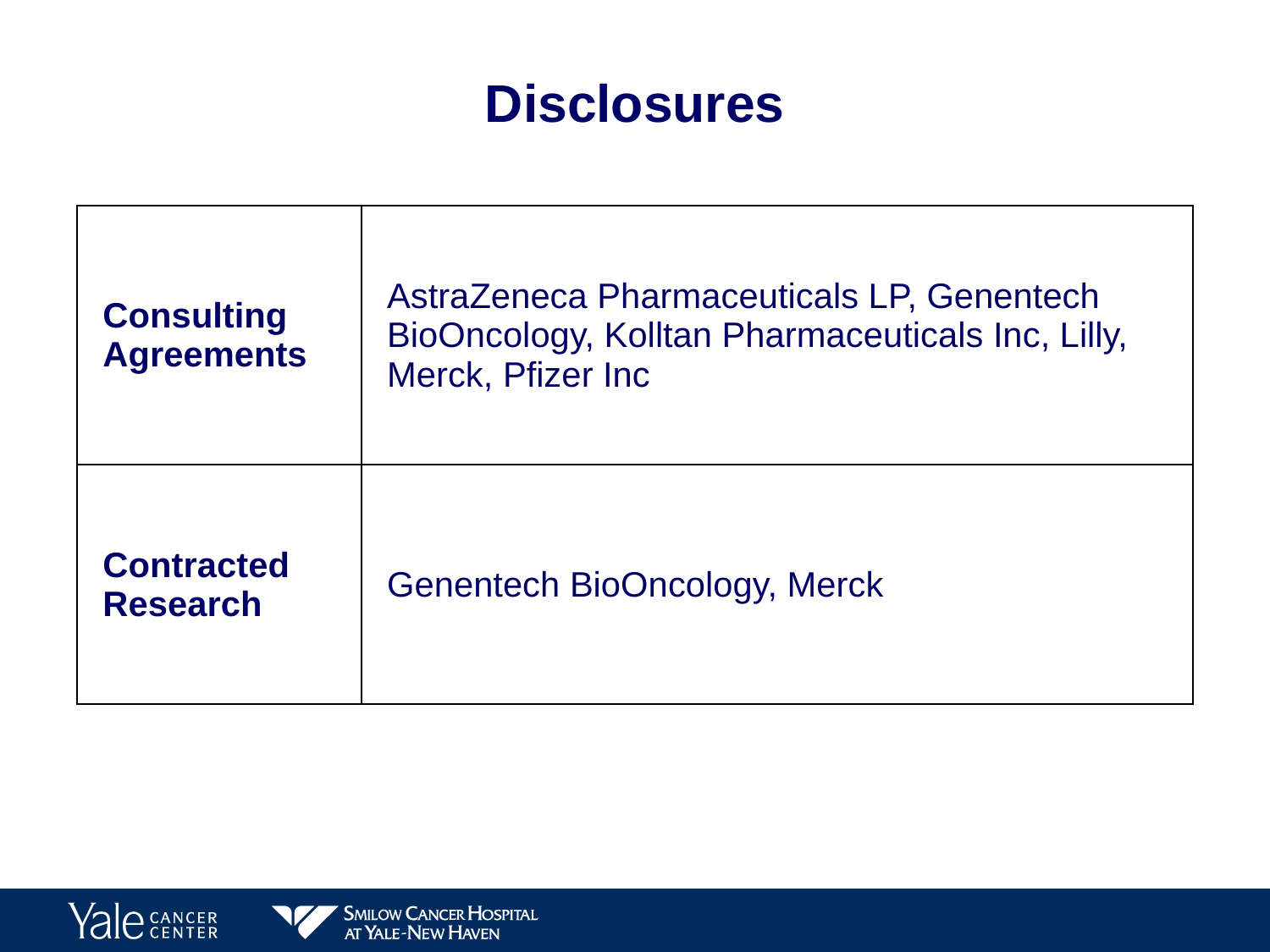

Disclosures
| Consulting Agreements | AstraZeneca Pharmaceuticals LP, Genentech BioOncology, Kolltan Pharmaceuticals Inc, Lilly, Merck, Pfizer Inc |
| --- | --- |
| Contracted Research | Genentech BioOncology, Merck |